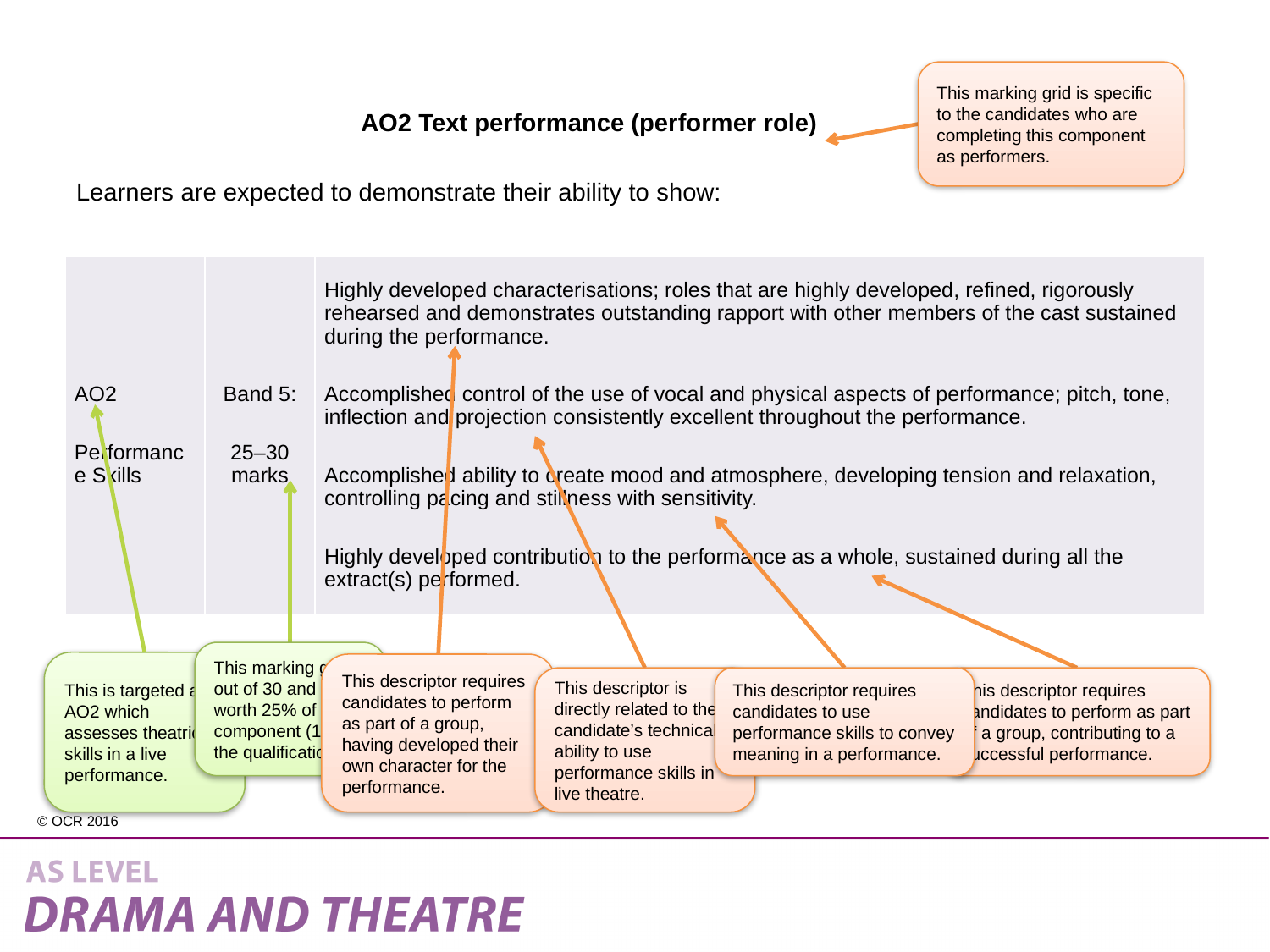

This marking grid is specific to the candidates who are completing this component as performers.

AO2 Text performance (performer role)

Learners are expected to demonstrate their ability to show:

| AO2 Performance Skills | Band 5: 25–30 marks | Highly developed characterisations; roles that are highly developed, refined, rigorously rehearsed and demonstrates outstanding rapport with other members of the cast sustained during the performance. Accomplished control of the use of vocal and physical aspects of performance; pitch, tone, inflection and projection consistently excellent throughout the performance. Accomplished ability to create mood and atmosphere, developing tension and relaxation, controlling pacing and stillness with sensitivity. Highly developed contribution to the performance as a whole, sustained during all the extract(s) performed. |
| --- | --- | --- |
This marking grid is out of 30 and is worth 25% of the component (15% of the qualification).
This is targeted at AO2 which assesses theatrical skills in a live performance.
This descriptor requires candidates to perform as part of a group, having developed their own character for the performance.

This descriptor is directly related to the candidate’s technical ability to use performance skills in live theatre.

This descriptor requires candidates to perform as part of a group, contributing to a successful performance.
This descriptor requires candidates to use performance skills to convey meaning in a performance.